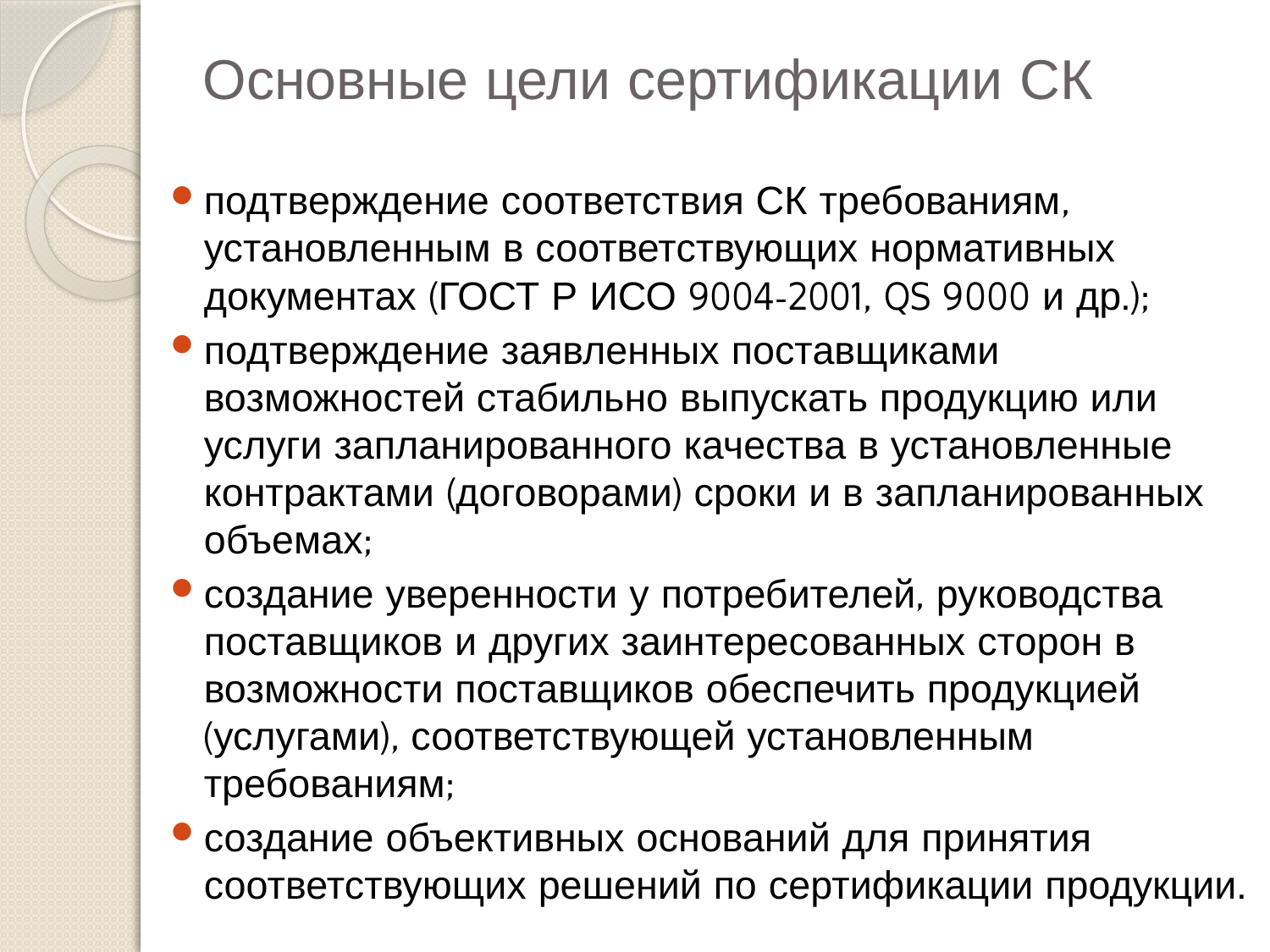

# Основные цели сертификации СК
подтверждение соответствия СК требованиям, установленным в соответствующих нормативных документах (ГОСТ Р ИСО 9004-2001, QS 9000 и др.);
подтверждение заявленных поставщиками возможностей стабильно выпускать продукцию или услуги запланированного качества в установленные контрактами (договорами) сроки и в запланированных объемах;
создание уверенности у потребителей, руководства поставщиков и других заинтересованных сторон в возможности поставщиков обеспечить продукцией (услугами), соответствующей установленным требованиям;
создание объективных оснований для принятия соответствующих решений по сертификации продукции.